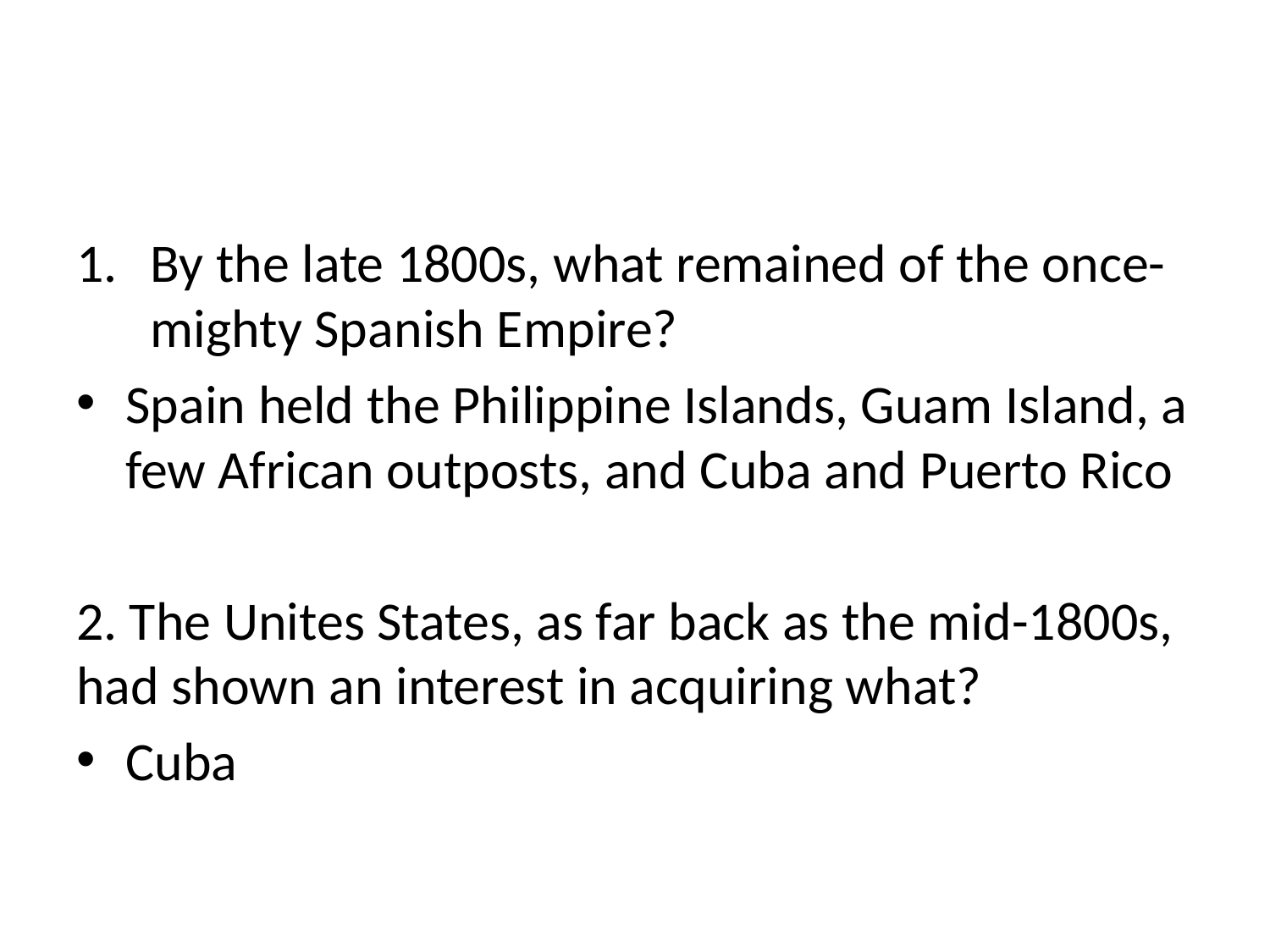

#
By the late 1800s, what remained of the once-mighty Spanish Empire?
Spain held the Philippine Islands, Guam Island, a few African outposts, and Cuba and Puerto Rico

2. The Unites States, as far back as the mid-1800s, had shown an interest in acquiring what?
Cuba